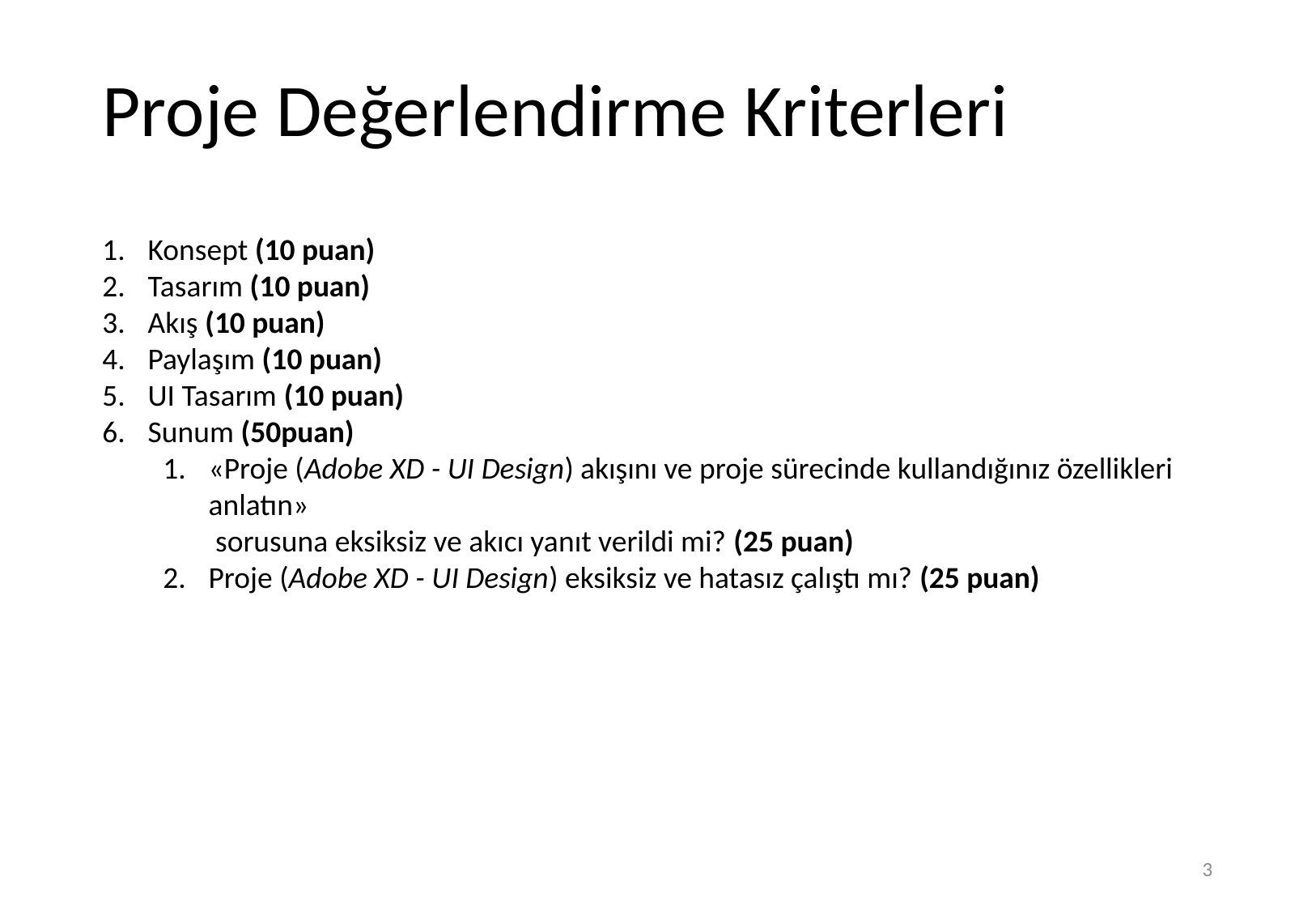

# Proje Değerlendirme Kriterleri
Konsept (10 puan)
Tasarım (10 puan)
Akış (10 puan)
Paylaşım (10 puan)
UI Tasarım (10 puan)
Sunum (50puan)
«Proje (Adobe XD - UI Design) akışını ve proje sürecinde kullandığınız özellikleri anlatın»
 sorusuna eksiksiz ve akıcı yanıt verildi mi? (25 puan)
Proje (Adobe XD - UI Design) eksiksiz ve hatasız çalıştı mı? (25 puan)

3